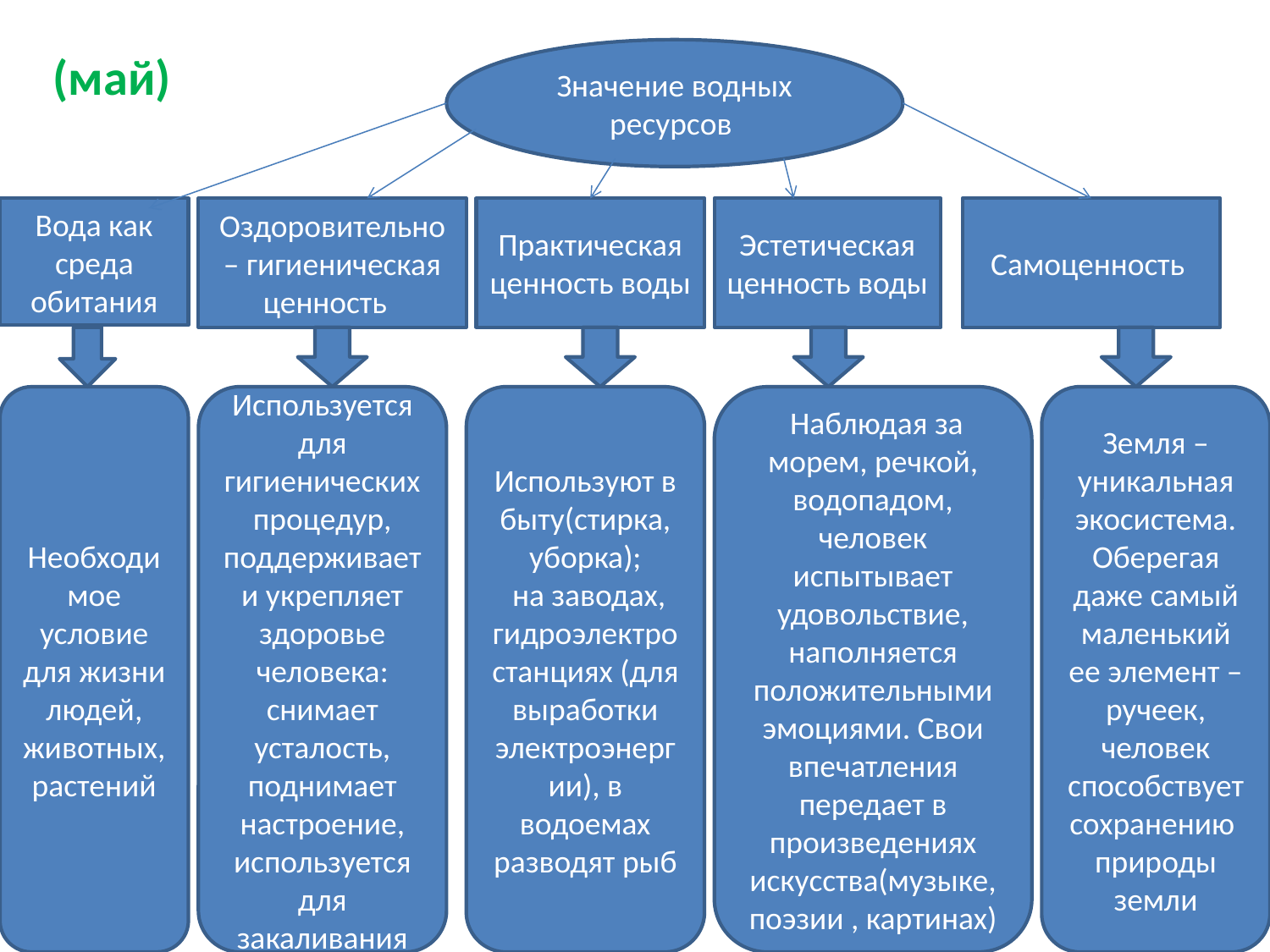

(май)
Значение водных ресурсов
Вода как среда обитания
Оздоровительно – гигиеническая ценность
Практическая ценность воды
Эстетическая ценность воды
Самоценность

Необходимое условие для жизни людей, животных, растений
Используется для гигиенических процедур, поддерживает и укрепляет здоровье человека: снимает усталость, поднимает настроение, используется для закаливания
Используют в быту(стирка, уборка);
 на заводах, гидроэлектростанциях (для выработки электроэнергии), в водоемах разводят рыб
 Наблюдая за морем, речкой, водопадом, человек испытывает удовольствие, наполняется положительными эмоциями. Свои впечатления передает в произведениях искусства(музыке, поэзии , картинах)
Земля – уникальная экосистема. Оберегая даже самый маленький ее элемент – ручеек, человек способствует сохранению  природы земли